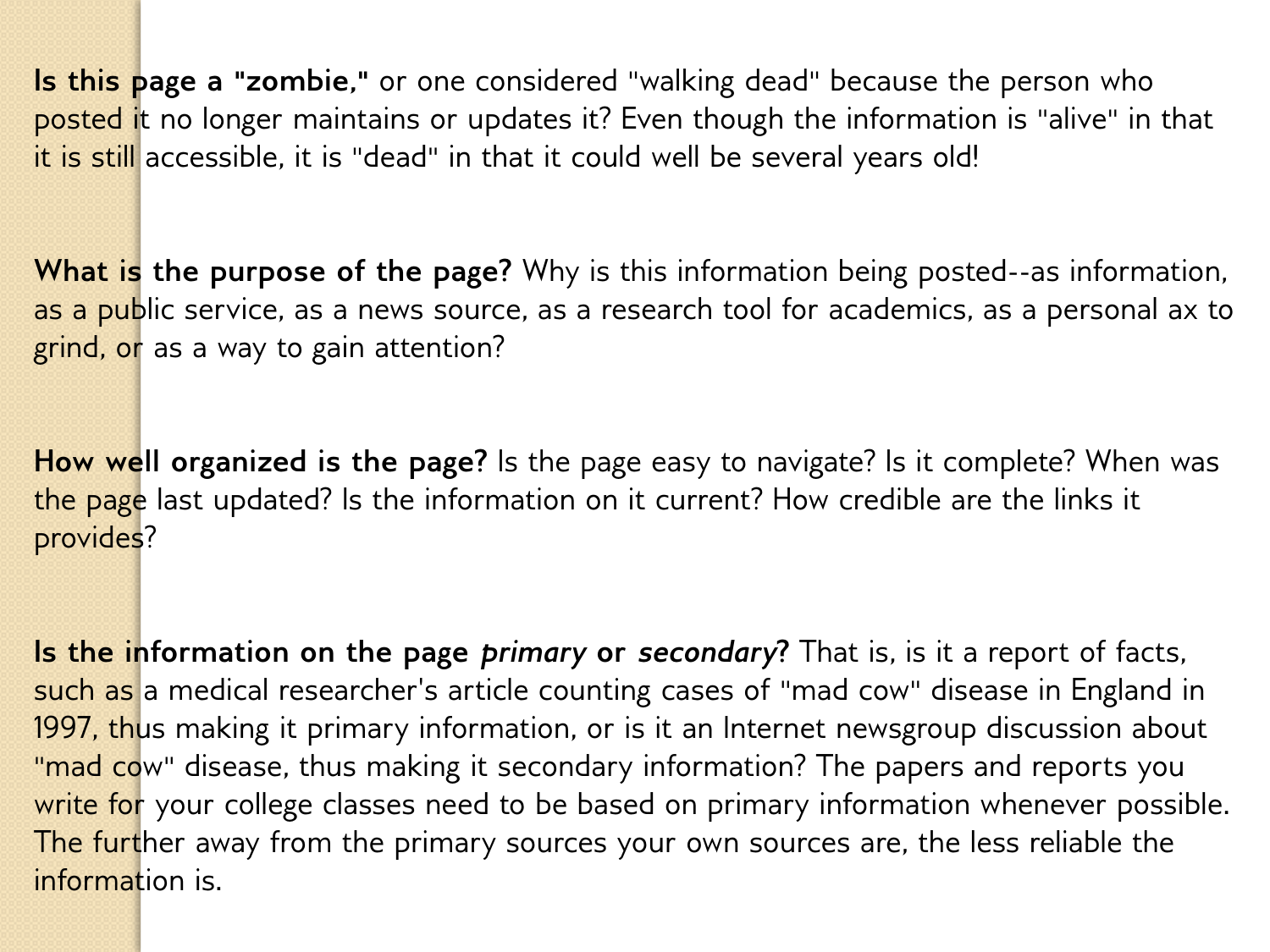

Is this page a "zombie," or one considered "walking dead" because the person who posted it no longer maintains or updates it? Even though the information is "alive" in that it is still accessible, it is "dead" in that it could well be several years old!
What is the purpose of the page? Why is this information being posted--as information, as a public service, as a news source, as a research tool for academics, as a personal ax to grind, or as a way to gain attention?
How well organized is the page? Is the page easy to navigate? Is it complete? When was the page last updated? Is the information on it current? How credible are the links it provides?
Is the information on the page primary or secondary? That is, is it a report of facts, such as a medical researcher's article counting cases of "mad cow" disease in England in 1997, thus making it primary information, or is it an Internet newsgroup discussion about "mad cow" disease, thus making it secondary information? The papers and reports you write for your college classes need to be based on primary information whenever possible. The further away from the primary sources your own sources are, the less reliable the information is.